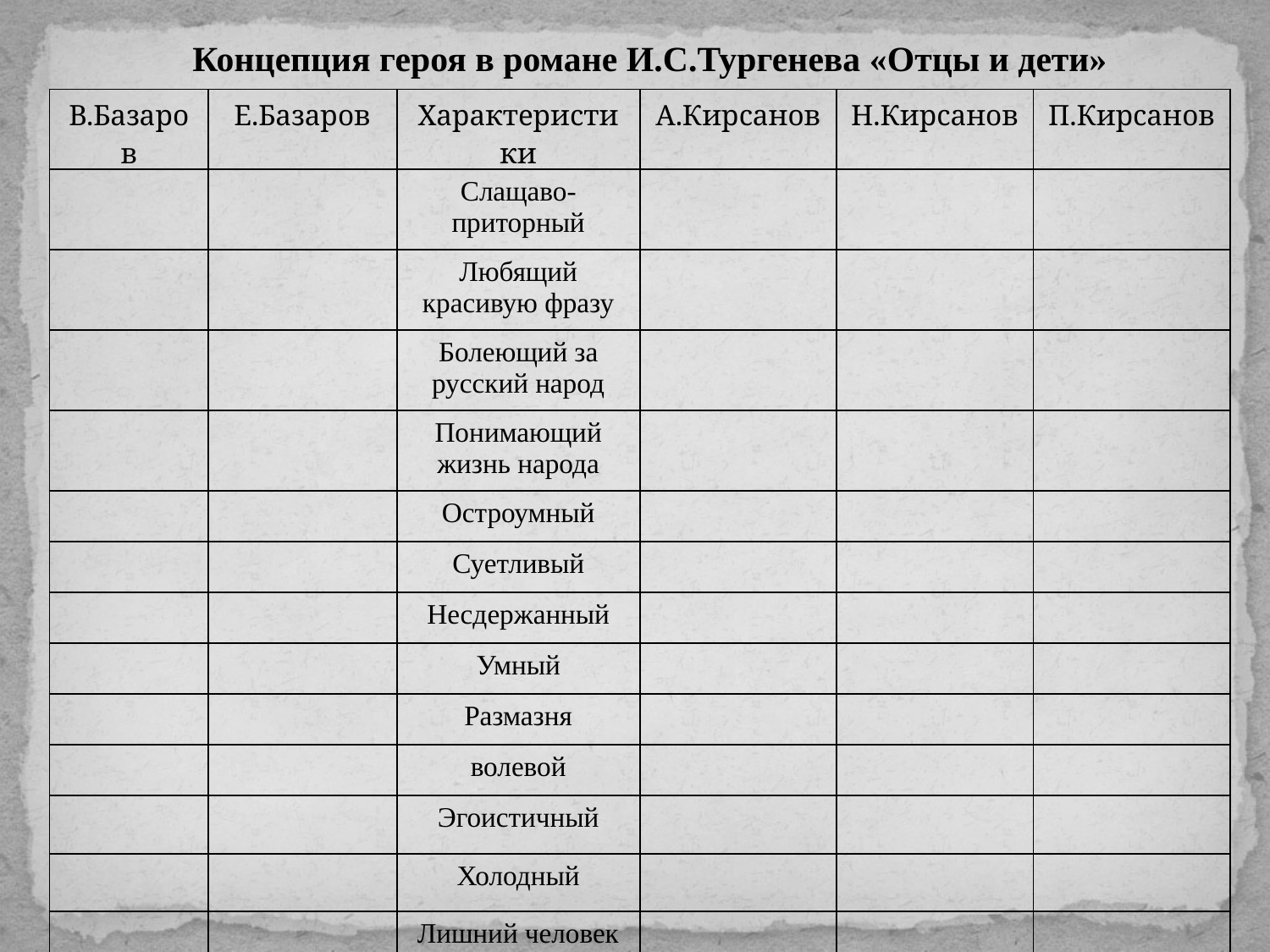

Концепция героя в романе И.С.Тургенева «Отцы и дети»
| В.Базаров | Е.Базаров | Характеристики | А.Кирсанов | Н.Кирсанов | П.Кирсанов |
| --- | --- | --- | --- | --- | --- |
|  |  | Слащаво-приторный |  |  |  |
|  |  | Любящий красивую фразу |  |  |  |
|  |  | Болеющий за русский народ |  |  |  |
|  |  | Понимающий жизнь народа |  |  |  |
|  |  | Остроумный |  |  |  |
|  |  | Суетливый |  |  |  |
|  |  | Несдержанный |  |  |  |
|  |  | Умный |  |  |  |
|  |  | Размазня |  |  |  |
|  |  | волевой |  |  |  |
|  |  | Эгоистичный |  |  |  |
|  |  | Холодный |  |  |  |
|  |  | Лишний человек |  |  |  |